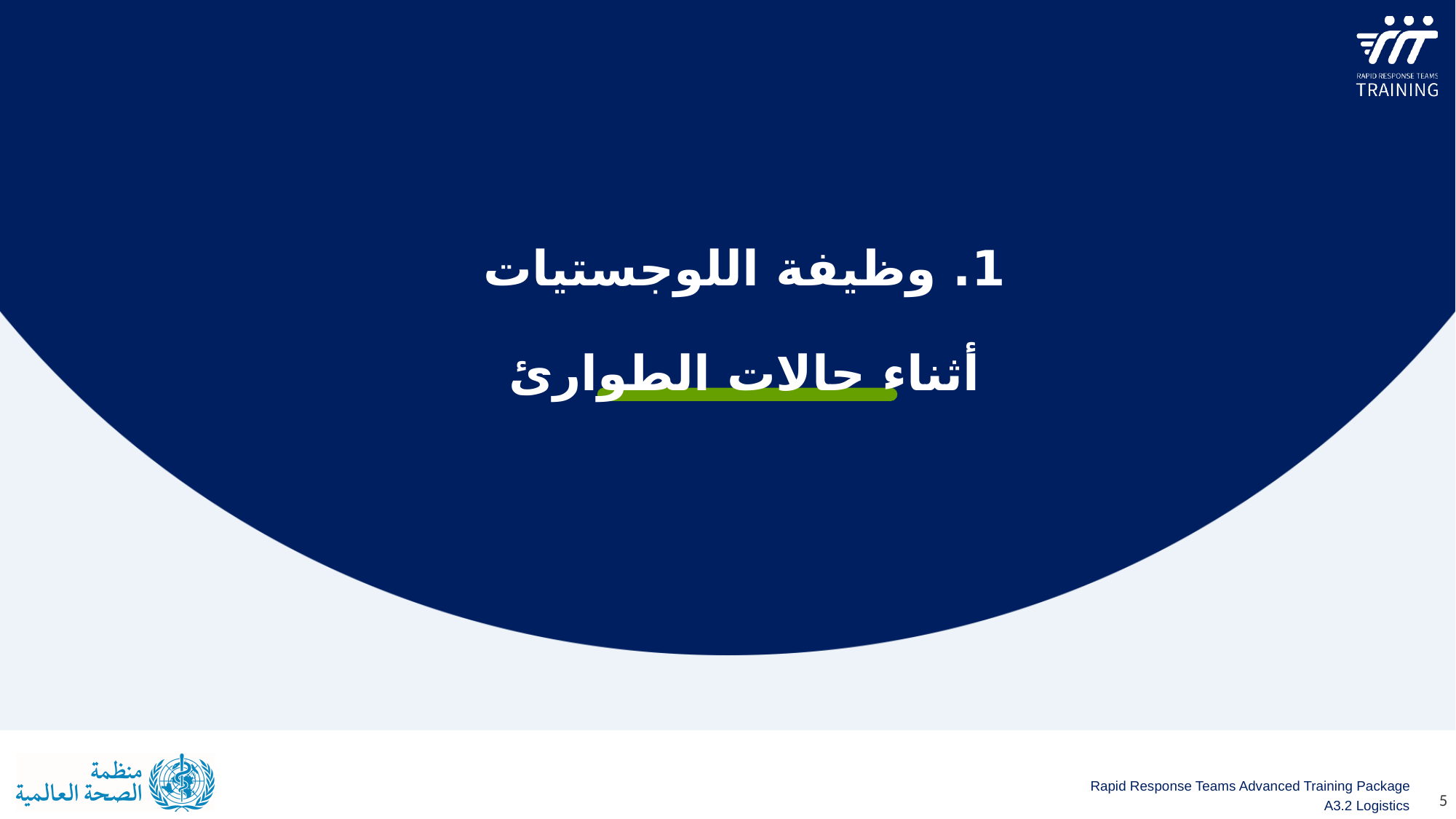

1. وظيفة اللوجستيات
أثناء حالات الطوارئ
5